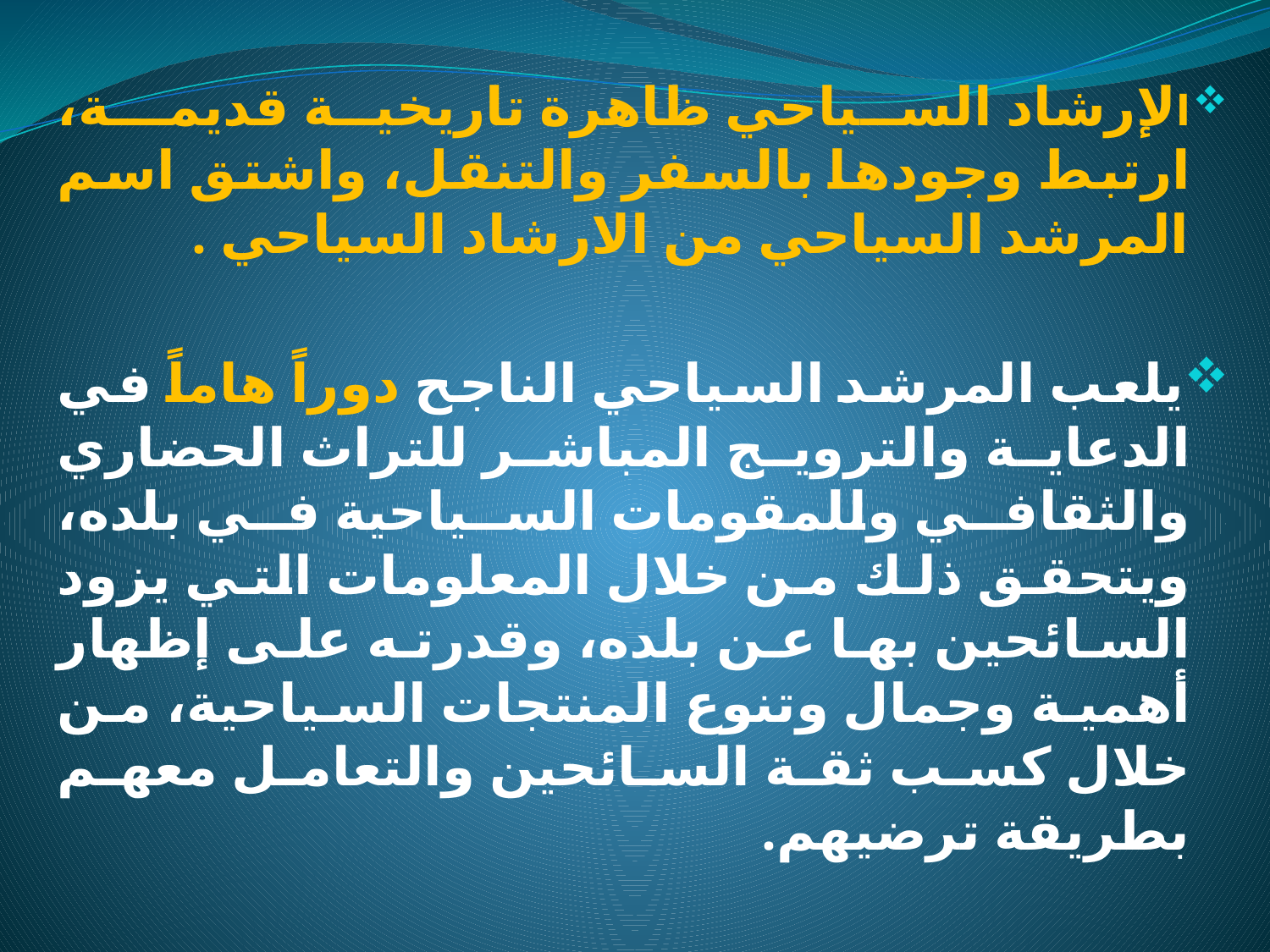

الإرشاد السياحي ظاهرة تاريخية قديمـة، ارتبط وجودها بالسفر والتنقل، واشتق اسم المرشد السياحي من الارشاد السياحي .

يلعب المرشد السياحي الناجح دوراً هاماً في الدعاية والترويج المباشر للتراث الحضاري والثقافي وللمقومات السياحية في بلده، ويتحقق ذلك من خلال المعلومات التي يزود السائحين بها عن بلده، وقدرته على إظهار أهمية وجمال وتنوع المنتجات السياحية، من خلال كسب ثقة السائحين والتعامل معهم بطريقة ترضيهم.